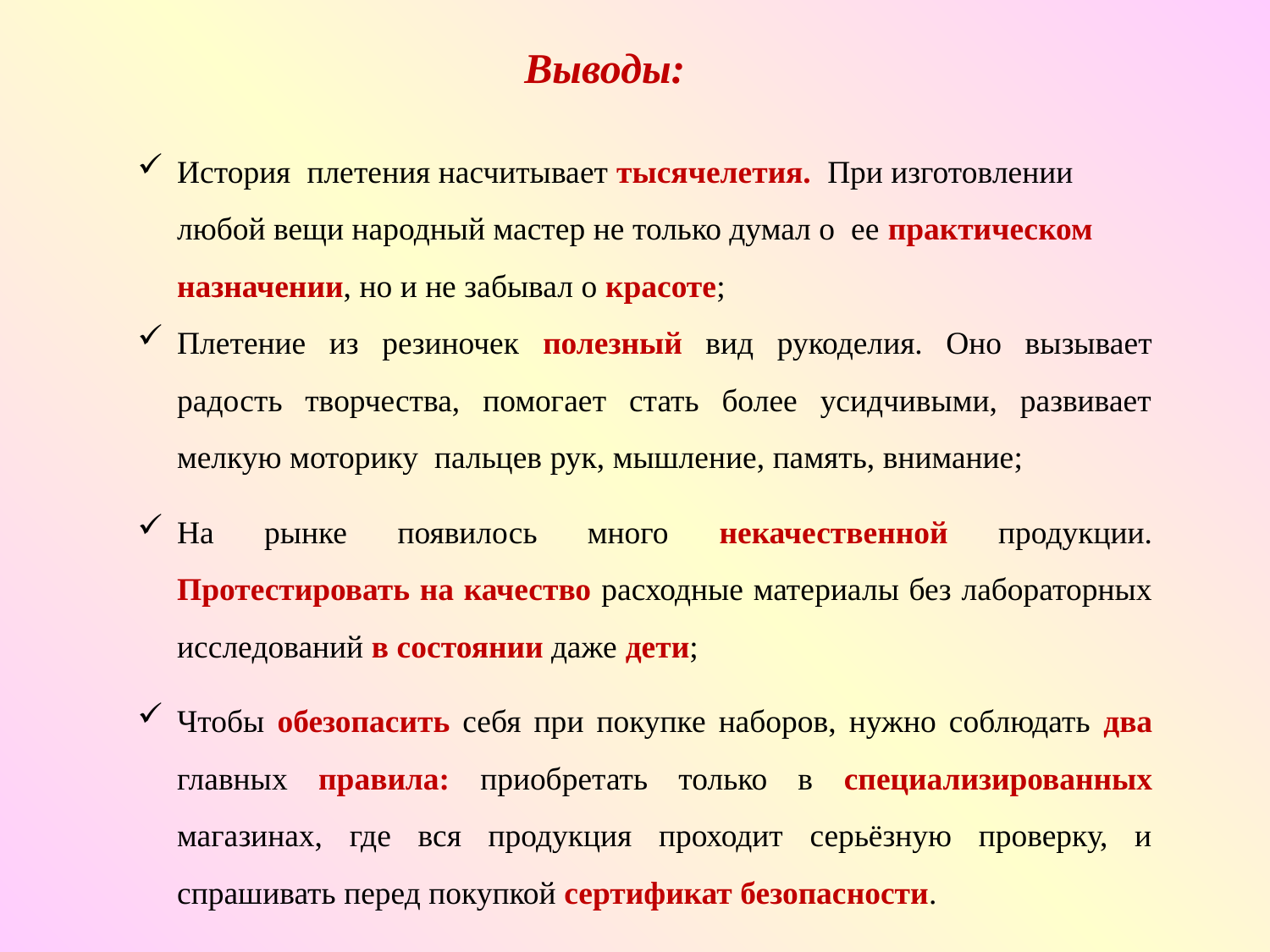

Выводы:
История  плетения насчитывает тысячелетия.  При изготовлении любой вещи народный мастер не только думал о  ее практическом назначении, но и не забывал о красоте;
Плетение из резиночек полезный вид рукоделия. Оно вызывает радость творчества, помогает стать более усидчивыми, развивает мелкую моторику  пальцев рук, мышление, память, внимание;
На рынке появилось много некачественной продукции. Протестировать на качество расходные материалы без лабораторных исследований в состоянии даже дети;
Чтобы обезопасить себя при покупке наборов, нужно соблюдать два главных правила: приобретать только в специализированных магазинах, где вся продукция проходит серьёзную проверку, и спрашивать перед покупкой сертификат безопасности.